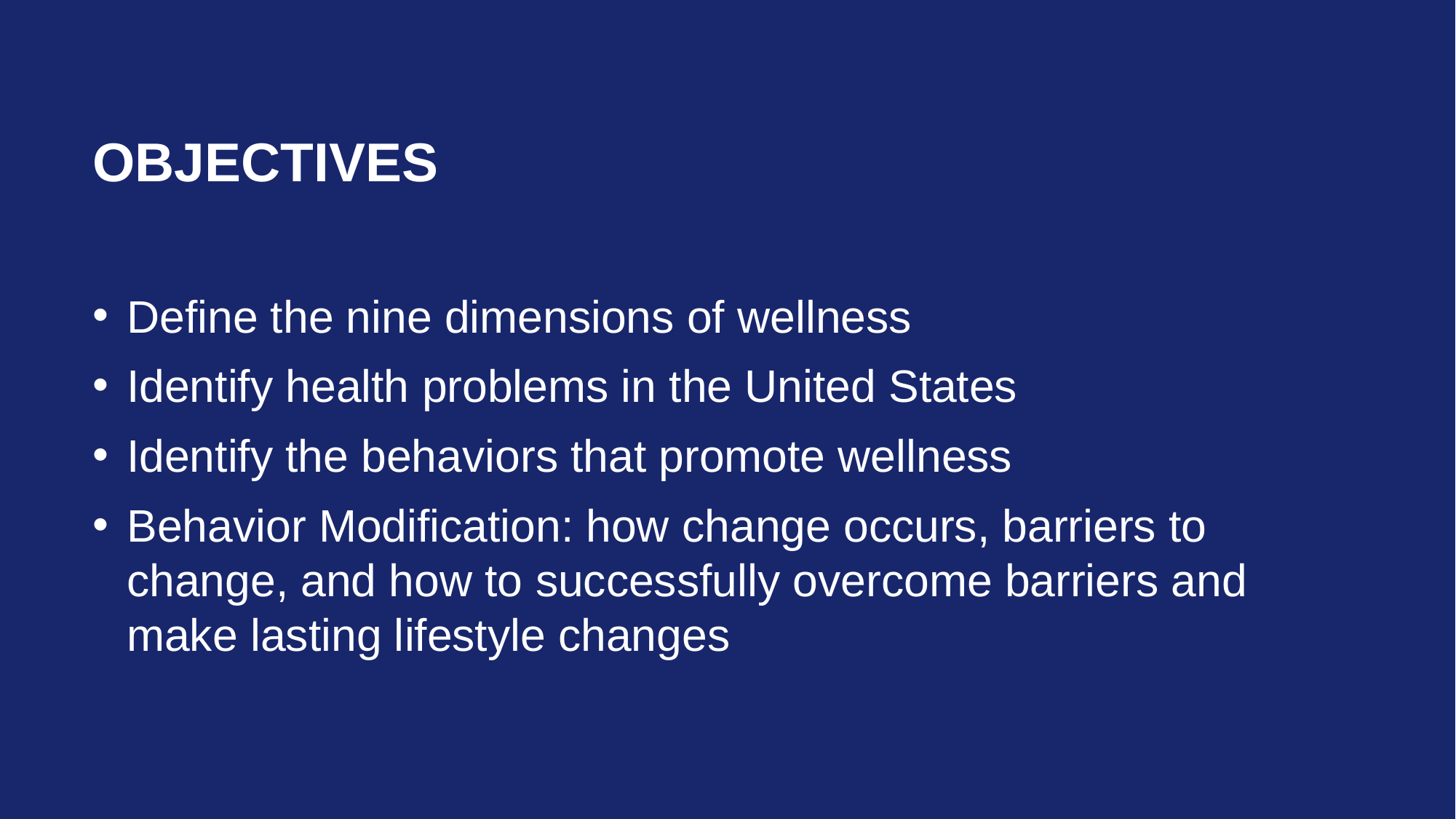

# Objectives
Define the nine dimensions of wellness
Identify health problems in the United States
Identify the behaviors that promote wellness
Behavior Modification: how change occurs, barriers to change, and how to successfully overcome barriers and make lasting lifestyle changes